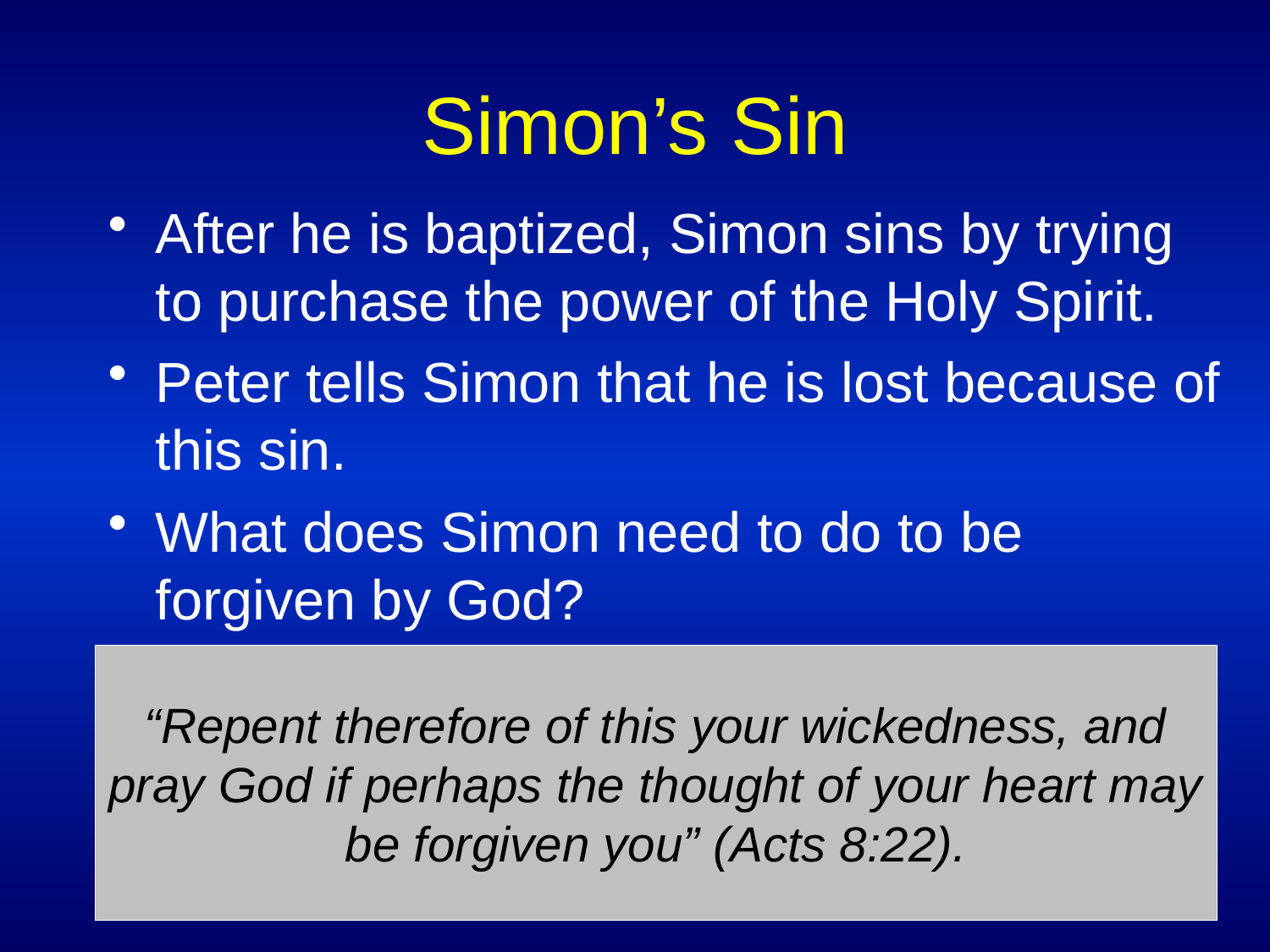

# Simon’s Sin
After he is baptized, Simon sins by trying to purchase the power of the Holy Spirit.
Peter tells Simon that he is lost because of this sin.
What does Simon need to do to be forgiven by God?
“Repent therefore of this your wickedness, and pray God if perhaps the thought of your heart may be forgiven you” (Acts 8:22).